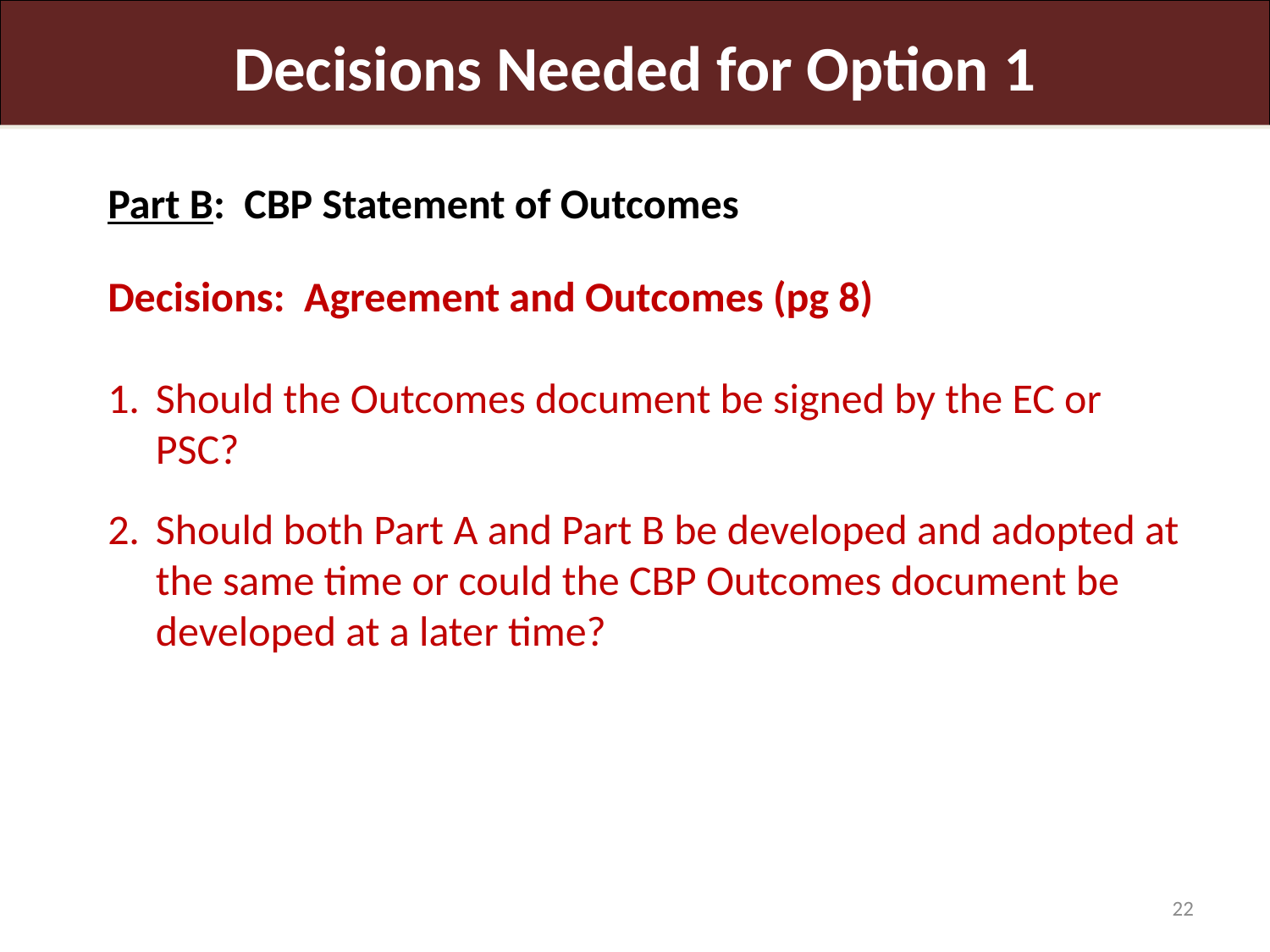

Decisions Needed for Option 1
Part B:  CBP Statement of Outcomes

Decisions:  Agreement and Outcomes (pg 8)

Should the Outcomes document be signed by the EC or PSC?

Should both Part A and Part B be developed and adopted at the same time or could the CBP Outcomes document be developed at a later time?

22